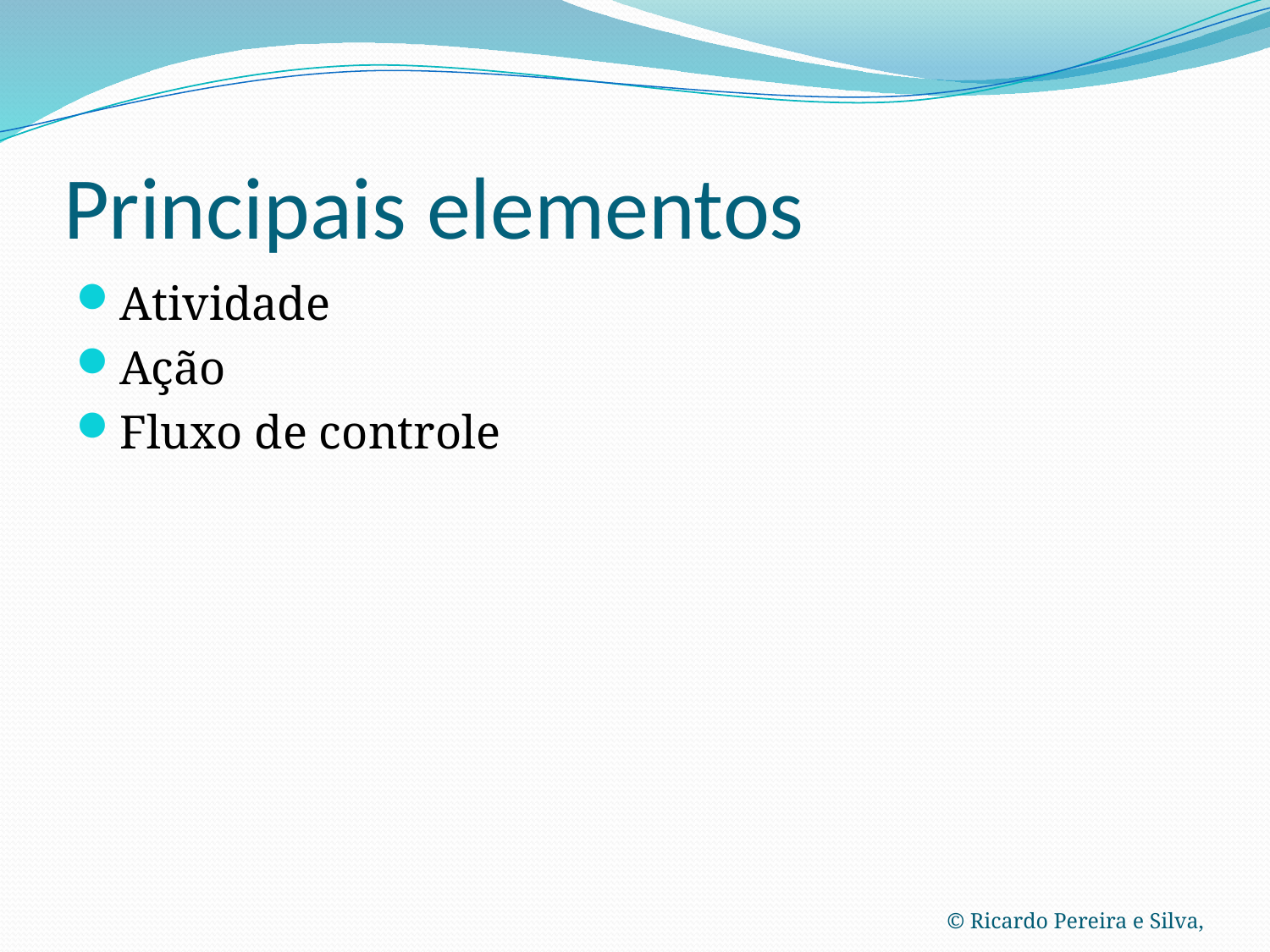

# Principais elementos
Atividade
Ação
Fluxo de controle
© Ricardo Pereira e Silva,